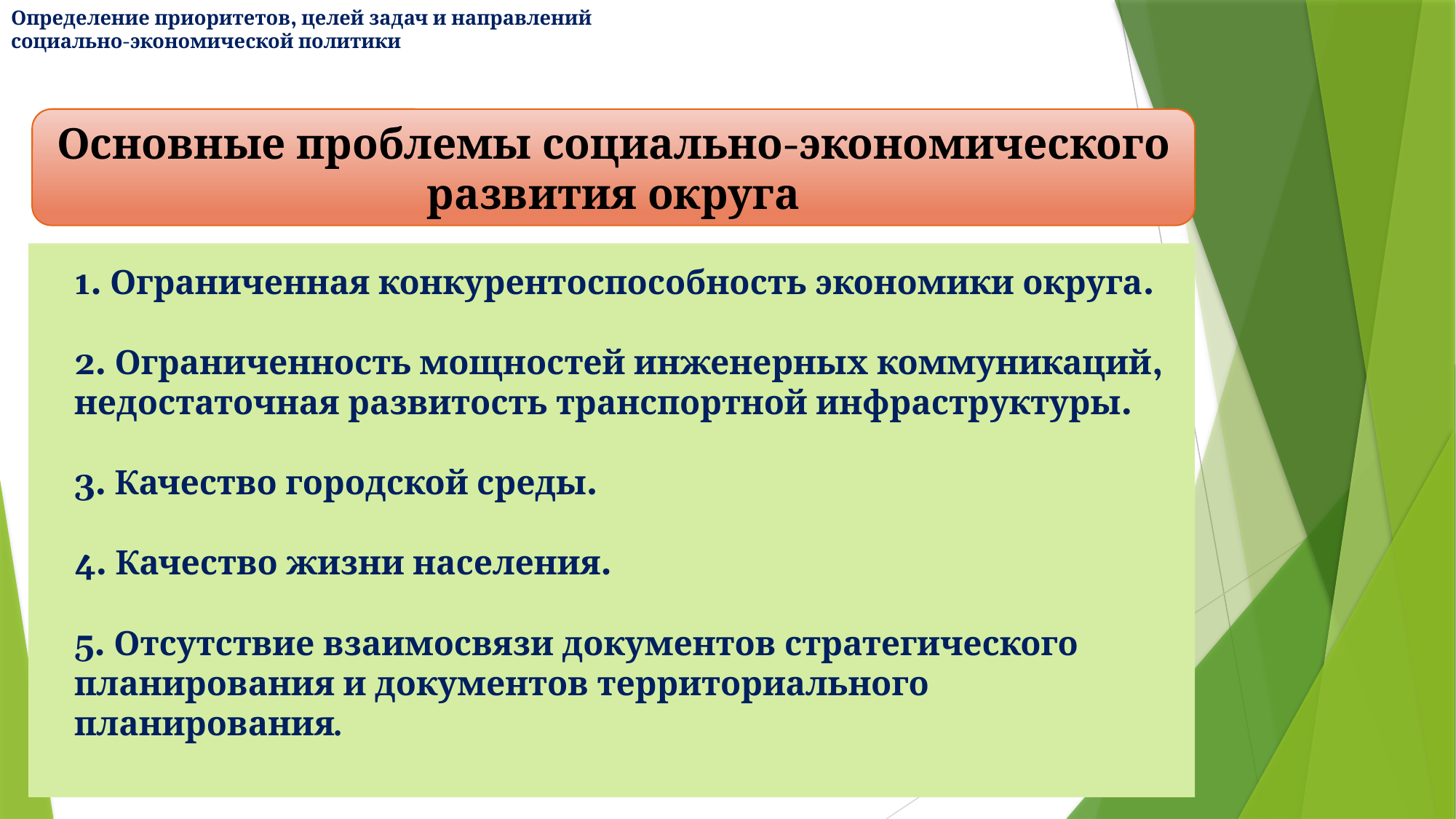

# Определение приоритетов, целей задач и направлений социально-экономической политики
Основные проблемы социально-экономического развития округа
1. Ограниченная конкурентоспособность экономики округа.

2. Ограниченность мощностей инженерных коммуникаций, недостаточная развитость транспортной инфраструктуры.

3. Качество городской среды.

4. Качество жизни населения.

5. Отсутствие взаимосвязи документов стратегического планирования и документов территориального планирования.